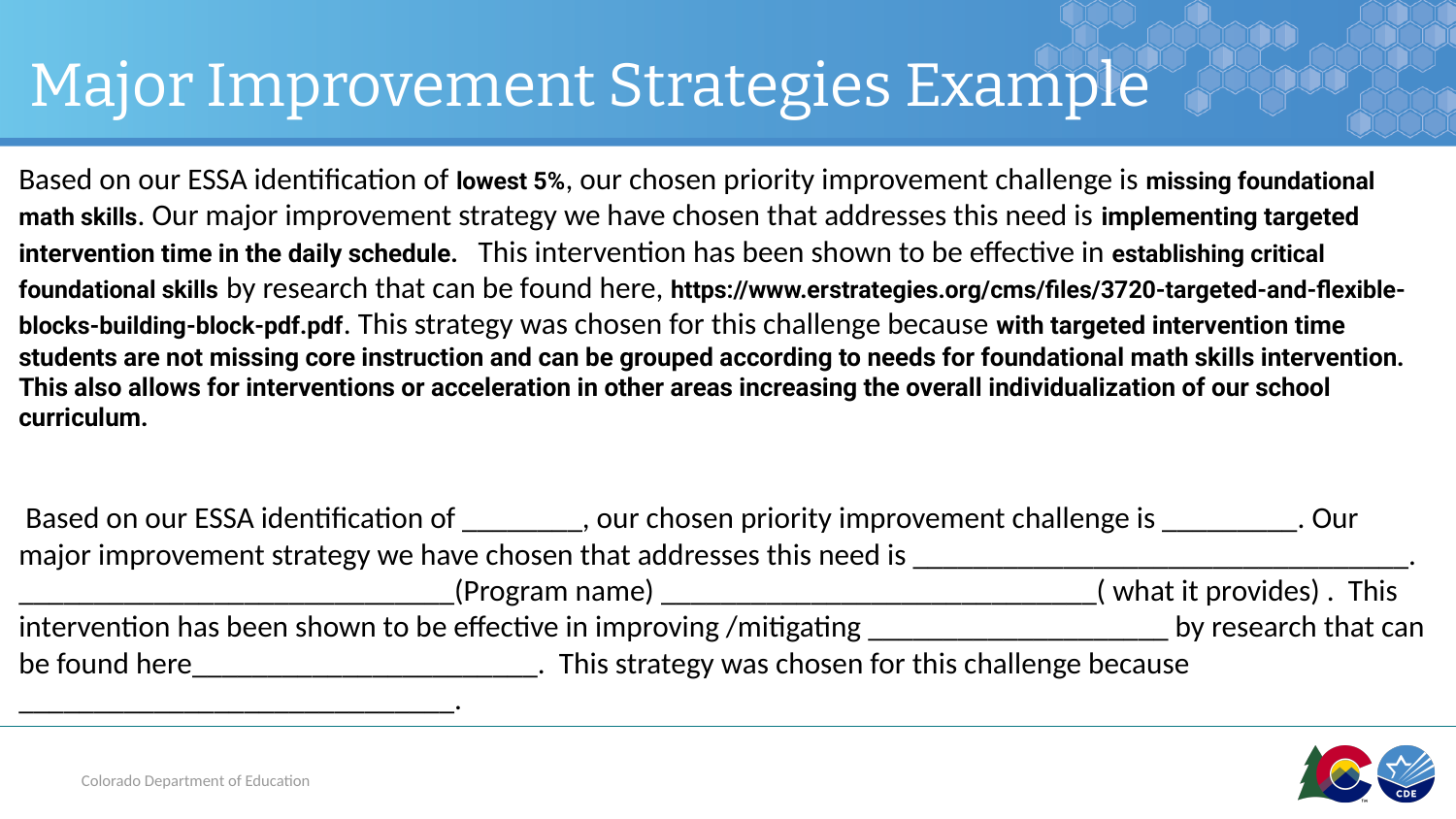

# Major Improvement Strategies Example
Based on our ESSA identification of lowest 5%, our chosen priority improvement challenge is missing foundational math skills. Our major improvement strategy we have chosen that addresses this need is implementing targeted intervention time in the daily schedule.   This intervention has been shown to be effective in establishing critical foundational skills by research that can be found here, https://www.erstrategies.org/cms/files/3720-targeted-and-flexible-blocks-building-block-pdf.pdf. This strategy was chosen for this challenge because with targeted intervention time students are not missing core instruction and can be grouped according to needs for foundational math skills intervention. This also allows for interventions or acceleration in other areas increasing the overall individualization of our school curriculum.

 Based on our ESSA identification of ________, our chosen priority improvement challenge is _________. Our major improvement strategy we have chosen that addresses this need is _________________________________.  _____________________________(Program name) _____________________________( what it provides) .  This intervention has been shown to be effective in improving /mitigating ____________________ by research that can be found here_______________________.  This strategy was chosen for this challenge because _____________________________.